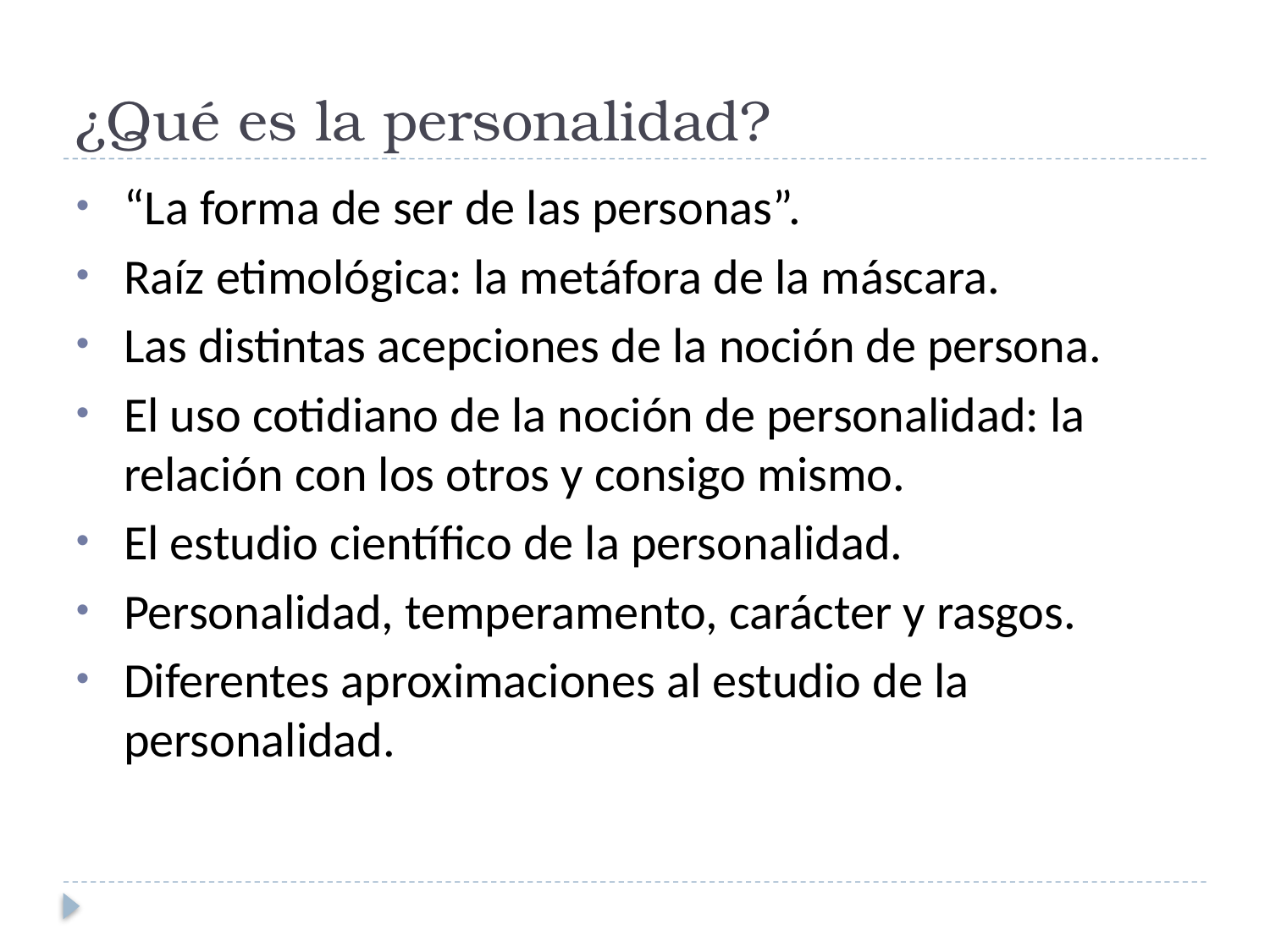

# ¿Qué es la personalidad?
“La forma de ser de las personas”.
Raíz etimológica: la metáfora de la máscara.
Las distintas acepciones de la noción de persona.
El uso cotidiano de la noción de personalidad: la relación con los otros y consigo mismo.
El estudio científico de la personalidad.
Personalidad, temperamento, carácter y rasgos.
Diferentes aproximaciones al estudio de la personalidad.